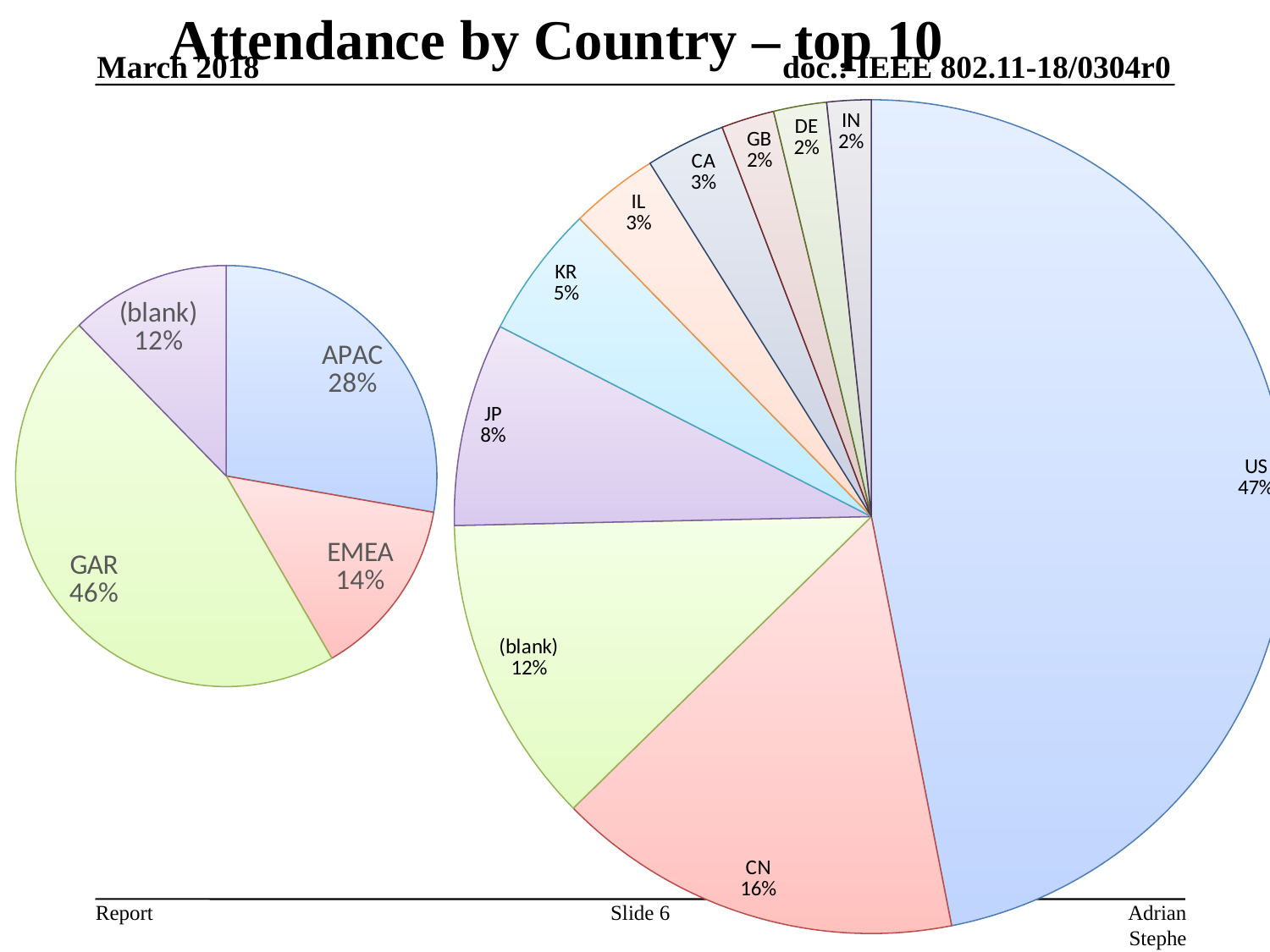

# Attendance by Country – top 10

### Chart

| Category | Total |
|---|---|
| US | 137.0 |
| CN | 46.0 |
| (blank) | 35.0 |
| JP | 23.0 |
| KR | 15.0 |
| IL | 10.0 |
| CA | 9.0 |
| GB | 6.0 |
| DE | 6.0 |
| IN | 5.0 |
March 2018

### Chart

| Category | Total |
|---|---|
| APAC | 88.0 |
| EMEA | 44.0 |
| GAR | 146.0 |
| (blank) | 39.0 |
Slide 6
Adrian Stephens, Intel Corporation